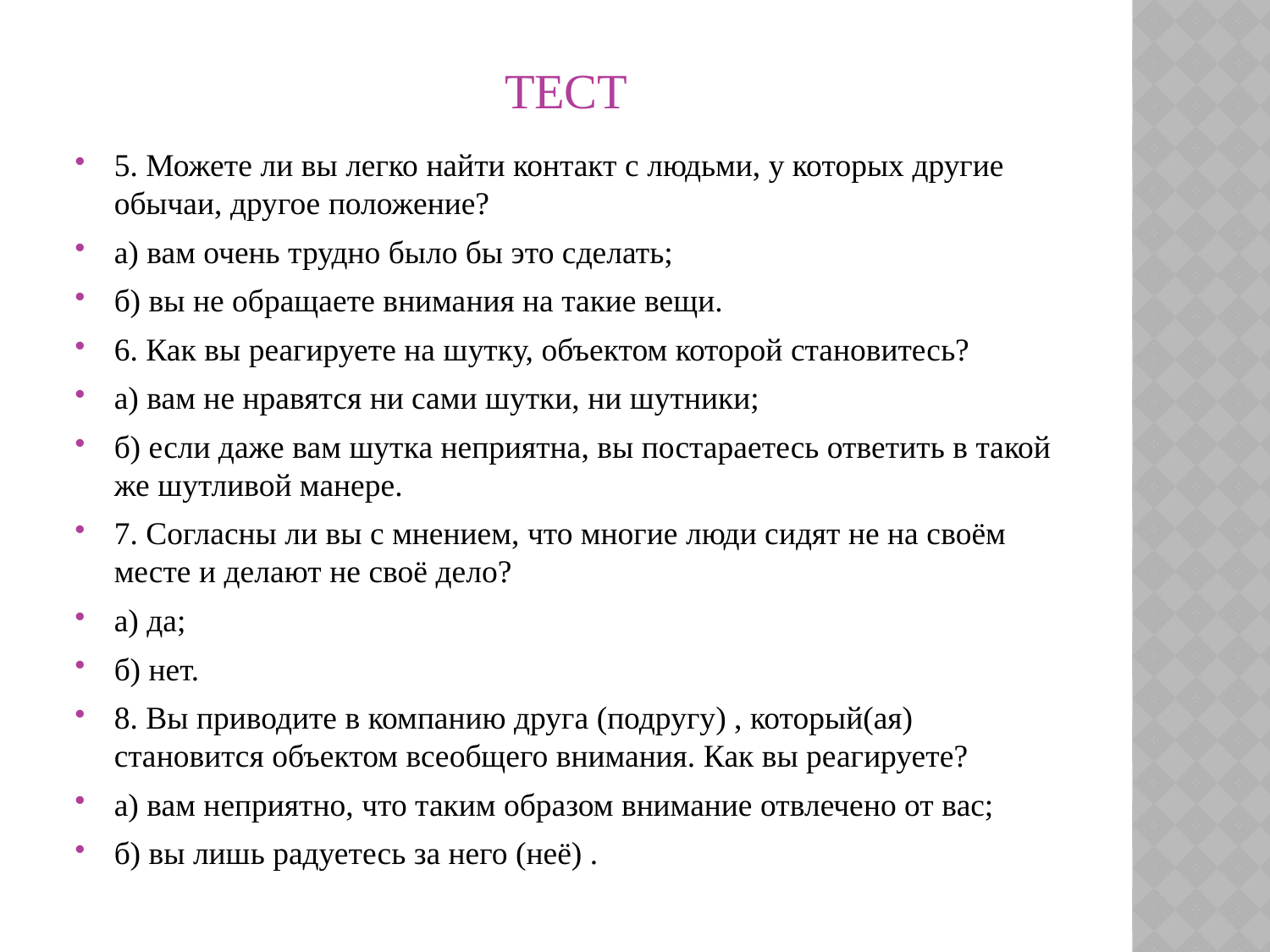

# тест
5. Можете ли вы легко найти контакт с людьми, у которых другие обычаи, другое положение?
а) вам очень трудно было бы это сделать;
б) вы не обращаете внимания на такие вещи.
6. Как вы реагируете на шутку, объектом которой становитесь?
а) вам не нравятся ни сами шутки, ни шутники;
б) если даже вам шутка неприятна, вы постараетесь ответить в такой же шутливой манере.
7. Согласны ли вы с мнением, что многие люди сидят не на своём месте и делают не своё дело?
а) да;
б) нет.
8. Вы приводите в компанию друга (подругу) , который(ая) становится объектом всеобщего внимания. Как вы реагируете?
а) вам неприятно, что таким образом внимание отвлечено от вас;
б) вы лишь радуетесь за него (неё) .